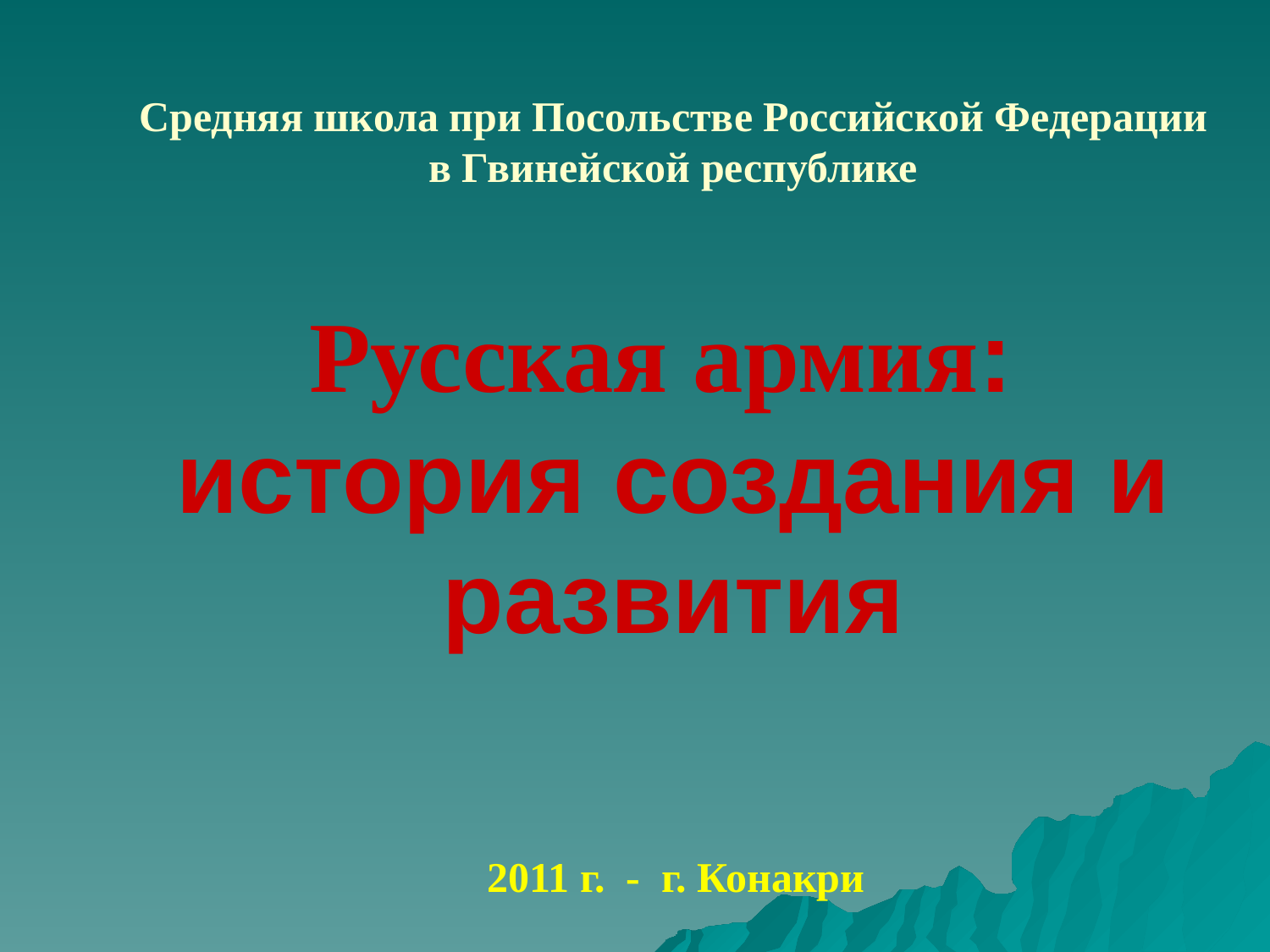

Средняя школа при Посольстве Российской Федерации в Гвинейской республике
Русская армия:
история создания и развития

2011 г.  -  г. Конакри